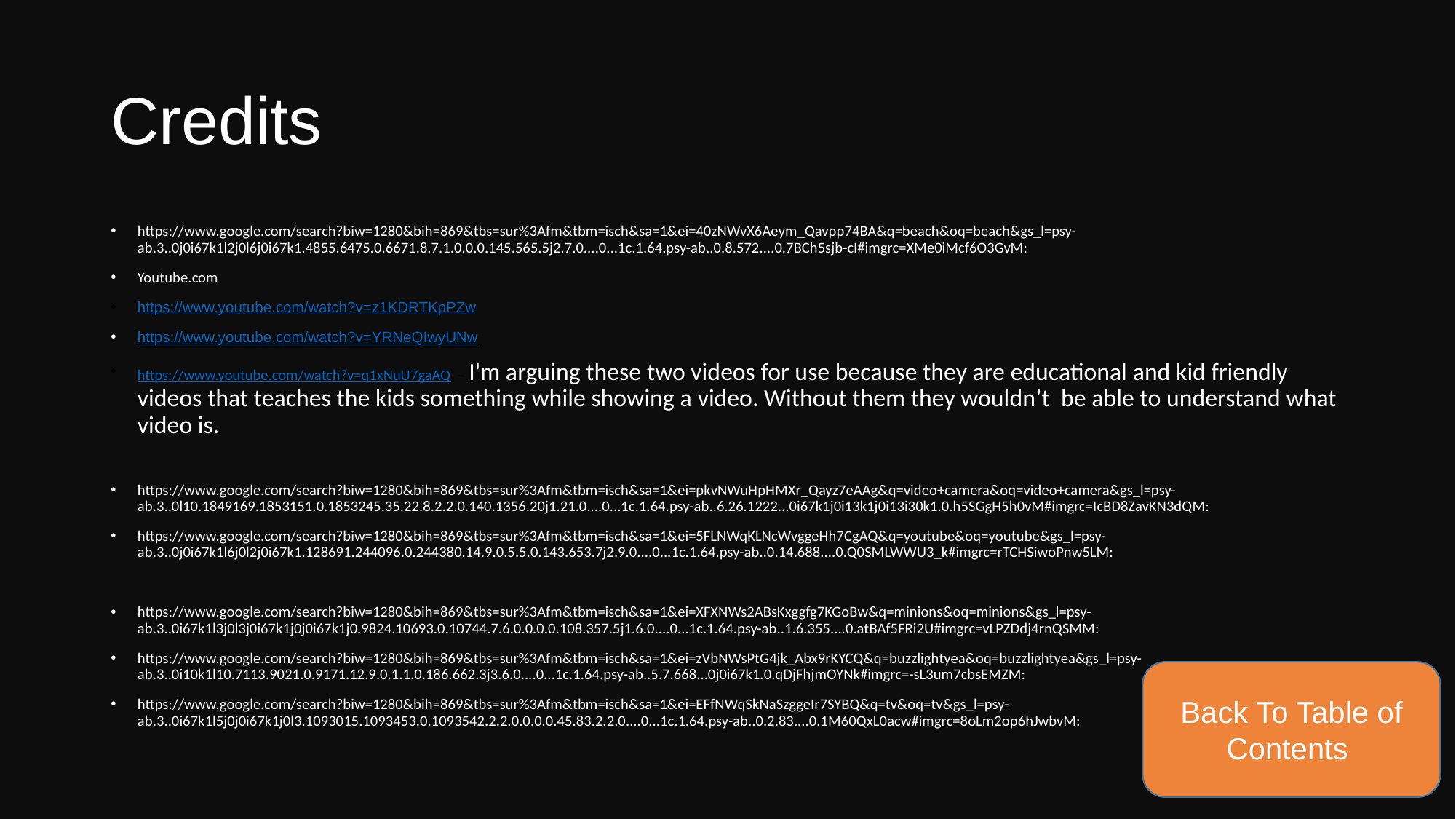

# Credits
https://www.google.com/search?biw=1280&bih=869&tbs=sur%3Afm&tbm=isch&sa=1&ei=40zNWvX6Aeym_Qavpp74BA&q=beach&oq=beach&gs_l=psy-ab.3..0j0i67k1l2j0l6j0i67k1.4855.6475.0.6671.8.7.1.0.0.0.145.565.5j2.7.0....0...1c.1.64.psy-ab..0.8.572....0.7BCh5sjb-cI#imgrc=XMe0iMcf6O3GvM:
Youtube.com
https://www.youtube.com/watch?v=z1KDRTKpPZw
https://www.youtube.com/watch?v=YRNeQIwyUNw
https://www.youtube.com/watch?v=q1xNuU7gaAQ – I'm arguing these two videos for use because they are educational and kid friendly videos that teaches the kids something while showing a video. Without them they wouldn’t  be able to understand what video is.

https://www.google.com/search?biw=1280&bih=869&tbs=sur%3Afm&tbm=isch&sa=1&ei=pkvNWuHpHMXr_Qayz7eAAg&q=video+camera&oq=video+camera&gs_l=psy-ab.3..0l10.1849169.1853151.0.1853245.35.22.8.2.2.0.140.1356.20j1.21.0....0...1c.1.64.psy-ab..6.26.1222...0i67k1j0i13k1j0i13i30k1.0.h5SGgH5h0vM#imgrc=IcBD8ZavKN3dQM:
https://www.google.com/search?biw=1280&bih=869&tbs=sur%3Afm&tbm=isch&sa=1&ei=5FLNWqKLNcWvggeHh7CgAQ&q=youtube&oq=youtube&gs_l=psy-ab.3..0j0i67k1l6j0l2j0i67k1.128691.244096.0.244380.14.9.0.5.5.0.143.653.7j2.9.0....0...1c.1.64.psy-ab..0.14.688....0.Q0SMLWWU3_k#imgrc=rTCHSiwoPnw5LM:

https://www.google.com/search?biw=1280&bih=869&tbs=sur%3Afm&tbm=isch&sa=1&ei=XFXNWs2ABsKxggfg7KGoBw&q=minions&oq=minions&gs_l=psy-ab.3..0i67k1l3j0l3j0i67k1j0j0i67k1j0.9824.10693.0.10744.7.6.0.0.0.0.108.357.5j1.6.0....0...1c.1.64.psy-ab..1.6.355....0.atBAf5FRi2U#imgrc=vLPZDdj4rnQSMM:
https://www.google.com/search?biw=1280&bih=869&tbs=sur%3Afm&tbm=isch&sa=1&ei=zVbNWsPtG4jk_Abx9rKYCQ&q=buzzlightyea&oq=buzzlightyea&gs_l=psy-ab.3..0i10k1l10.7113.9021.0.9171.12.9.0.1.1.0.186.662.3j3.6.0....0...1c.1.64.psy-ab..5.7.668...0j0i67k1.0.qDjFhjmOYNk#imgrc=-sL3um7cbsEMZM:
https://www.google.com/search?biw=1280&bih=869&tbs=sur%3Afm&tbm=isch&sa=1&ei=EFfNWqSkNaSzggeIr7SYBQ&q=tv&oq=tv&gs_l=psy-ab.3..0i67k1l5j0j0i67k1j0l3.1093015.1093453.0.1093542.2.2.0.0.0.0.45.83.2.2.0....0...1c.1.64.psy-ab..0.2.83....0.1M60QxL0acw#imgrc=8oLm2op6hJwbvM:
Back To Table of Contents